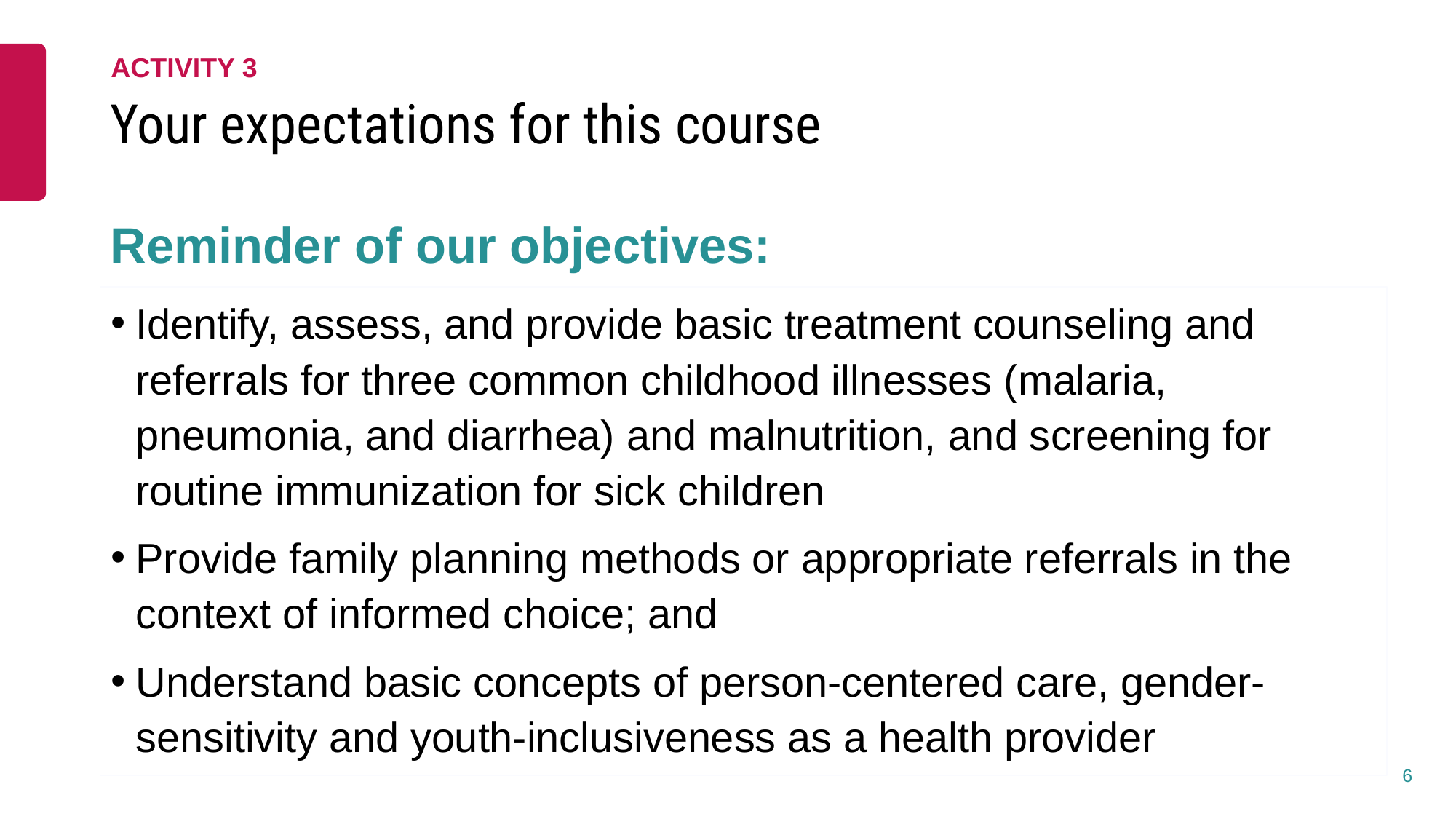

ACTIVITY 3
# Your expectations for this course
Reminder of our objectives:
Identify, assess, and provide basic treatment counseling and referrals for three common childhood illnesses (malaria, pneumonia, and diarrhea) and malnutrition, and screening for routine immunization for sick children
Provide family planning methods or appropriate referrals in the context of informed choice; and
Understand basic concepts of person-centered care, gender-sensitivity and youth-inclusiveness as a health provider
6